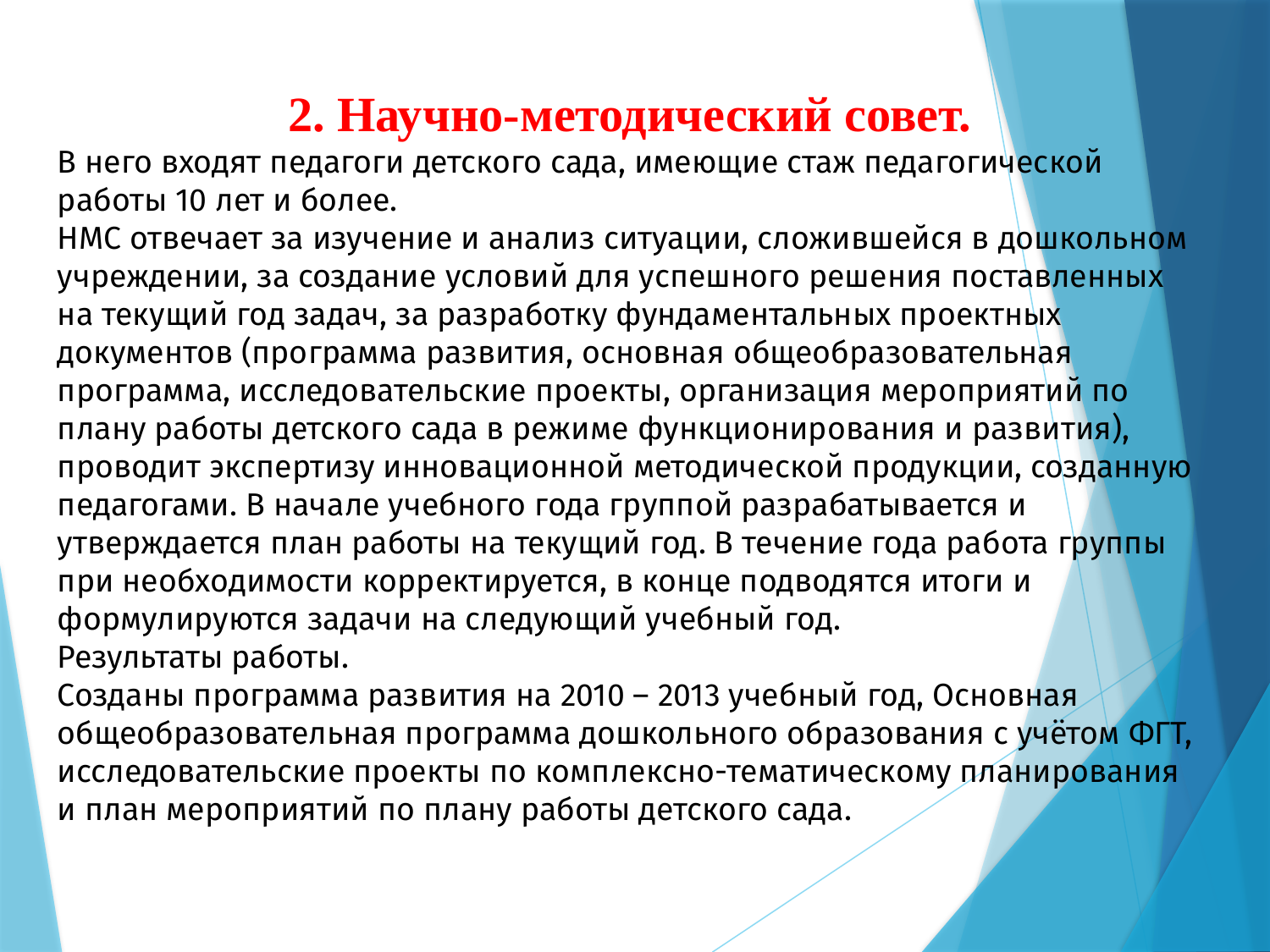

2. Научно-методический совет.
В него входят педагоги детского сада, имеющие стаж педагогической работы 10 лет и более.
НМС отвечает за изучение и анализ ситуации, сложившейся в дошкольном учреждении, за создание условий для успешного решения поставленных на текущий год задач, за разработку фундаментальных проектных документов (программа развития, основная общеобразовательная программа, исследовательские проекты, организация мероприятий по плану работы детского сада в режиме функционирования и развития), проводит экспертизу инновационной методической продукции, созданную педагогами. В начале учебного года группой разрабатывается и утверждается план работы на текущий год. В течение года работа группы при необходимости корректируется, в конце подводятся итоги и формулируются задачи на следующий учебный год.
Результаты работы.
Созданы программа развития на 2010 – 2013 учебный год, Основная общеобразовательная программа дошкольного образования с учётом ФГТ, исследовательские проекты по комплексно-тематическому планирования и план мероприятий по плану работы детского сада.